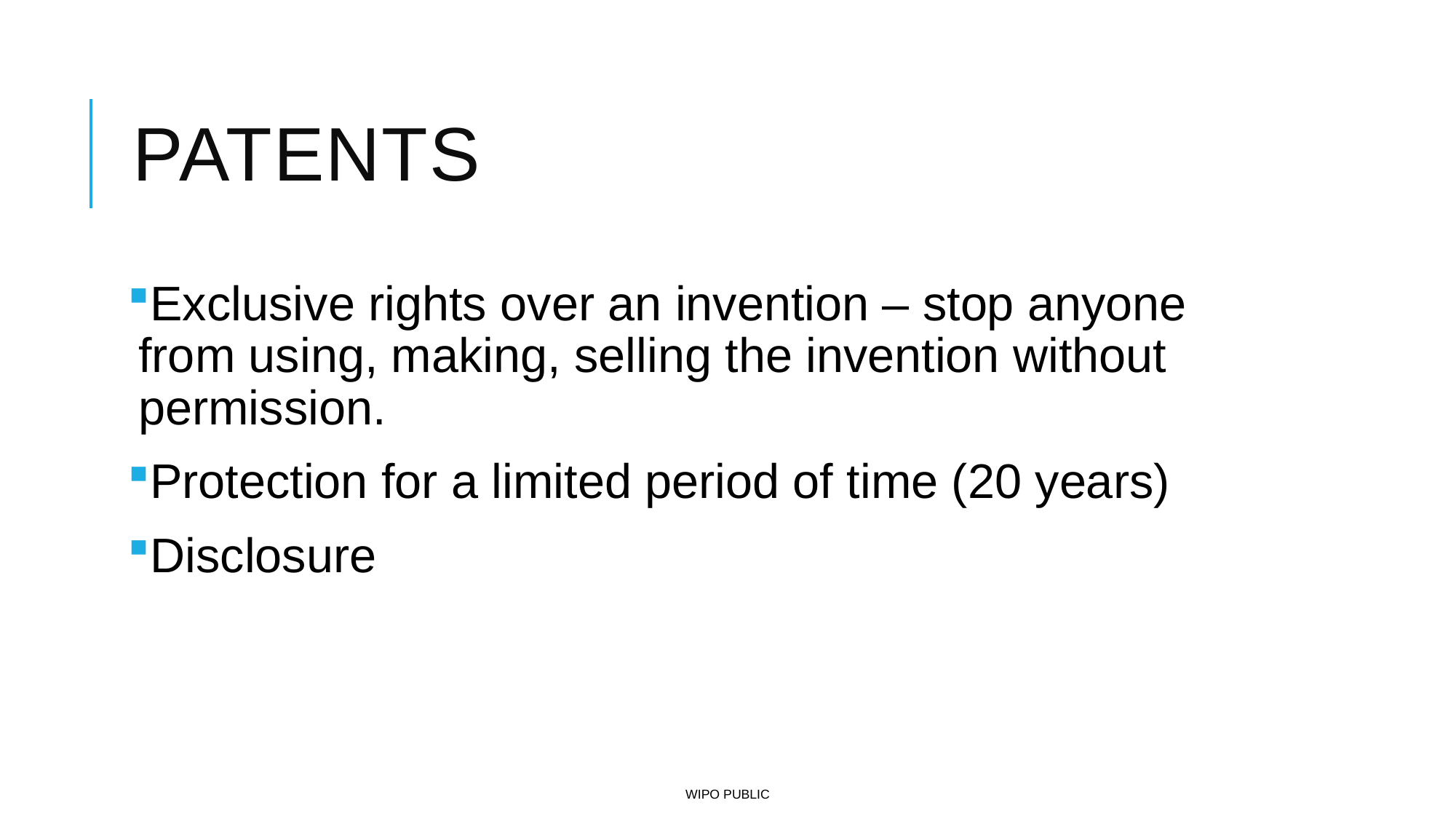

# pATENTS
Exclusive rights over an invention – stop anyone from using, making, selling the invention without permission.
Protection for a limited period of time (20 years)
Disclosure